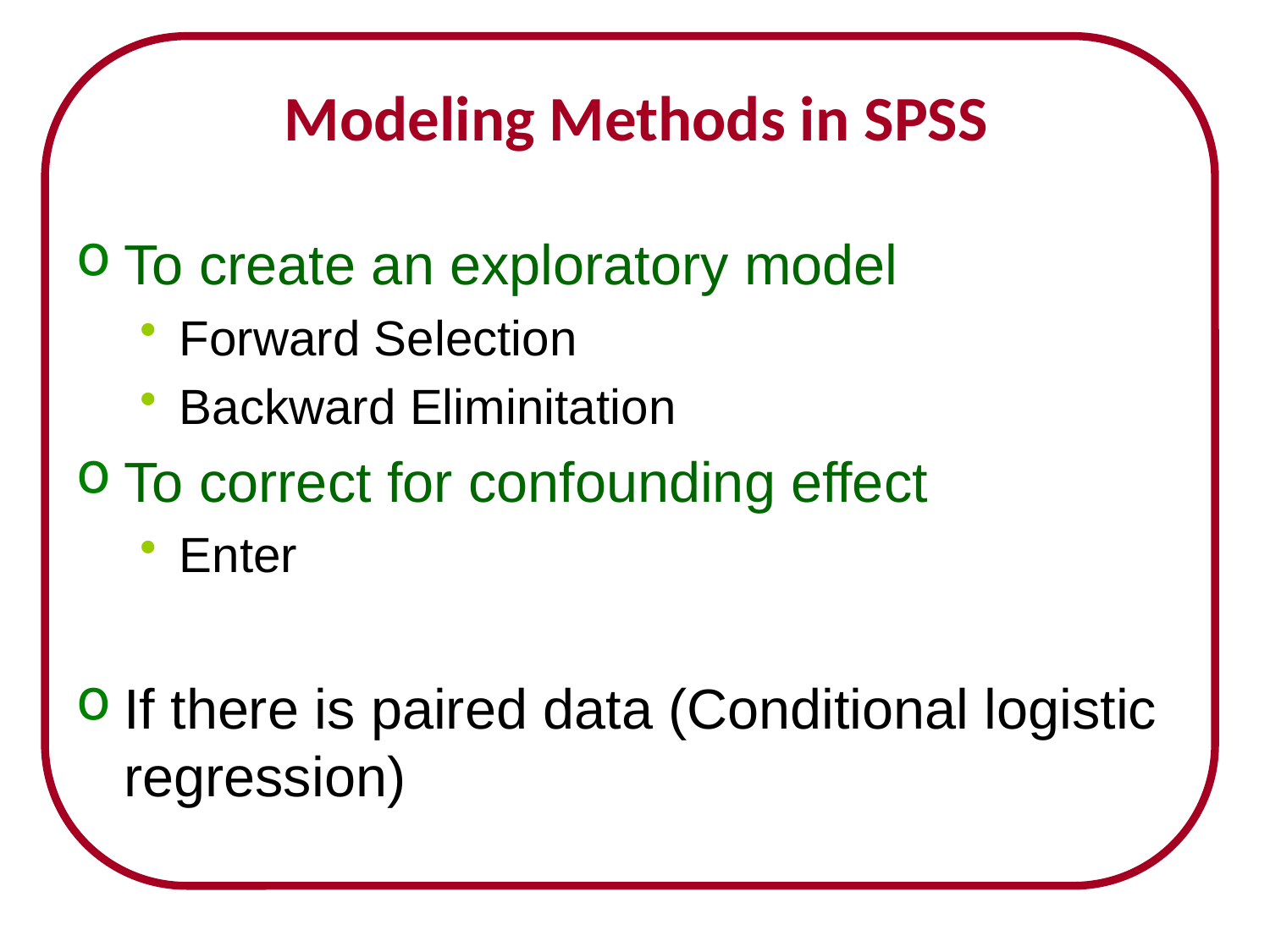

# Modeling Methods in SPSS
To create an exploratory model
Forward Selection
Backward Eliminitation
To correct for confounding effect
Enter

If there is paired data (Conditional logistic regression)